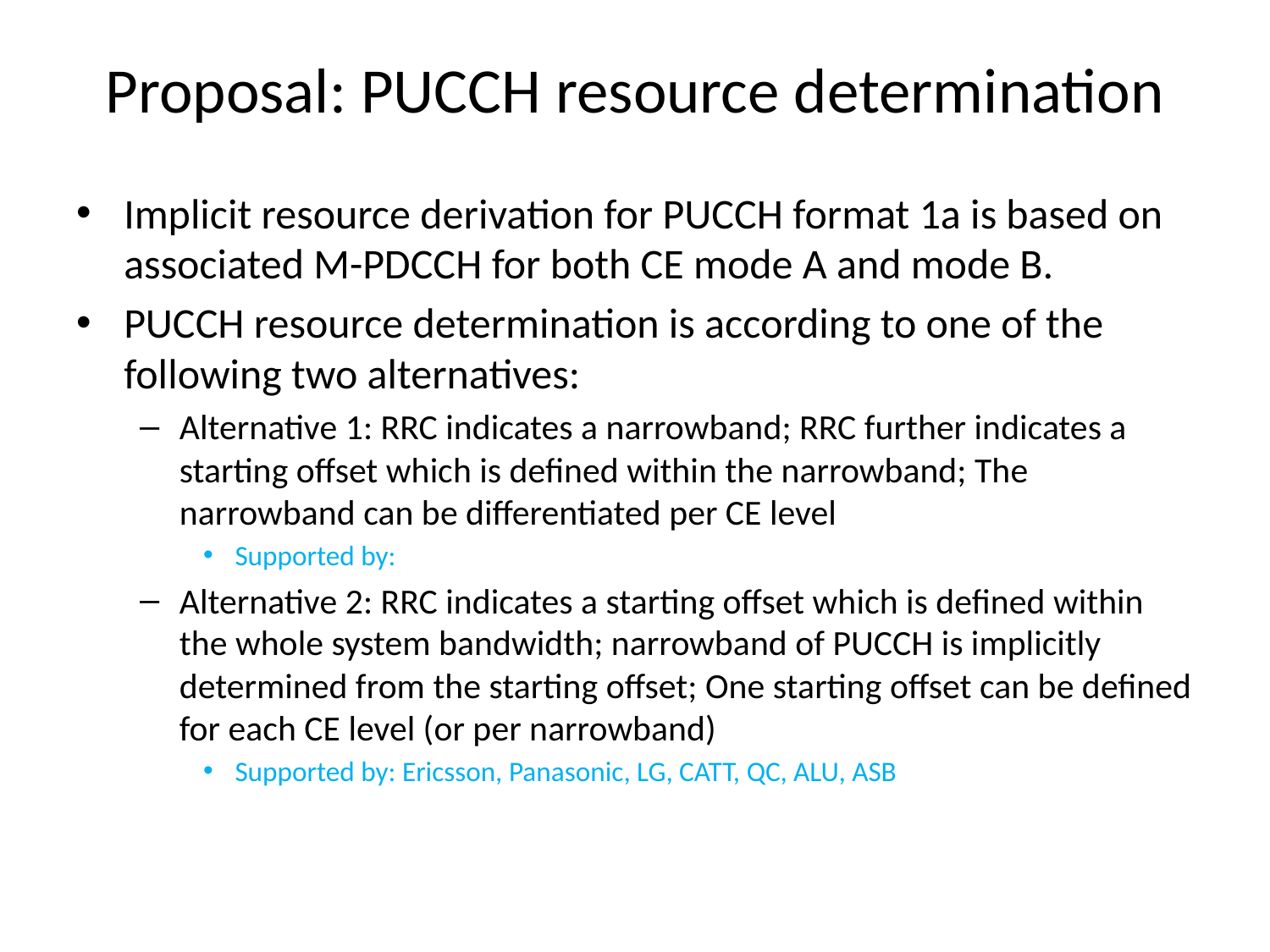

# Proposal: PUCCH resource determination
Implicit resource derivation for PUCCH format 1a is based on associated M-PDCCH for both CE mode A and mode B.
PUCCH resource determination is according to one of the following two alternatives:
Alternative 1: RRC indicates a narrowband; RRC further indicates a starting offset which is defined within the narrowband; The narrowband can be differentiated per CE level
Supported by:
Alternative 2: RRC indicates a starting offset which is defined within the whole system bandwidth; narrowband of PUCCH is implicitly determined from the starting offset; One starting offset can be defined for each CE level (or per narrowband)
Supported by: Ericsson, Panasonic, LG, CATT, QC, ALU, ASB